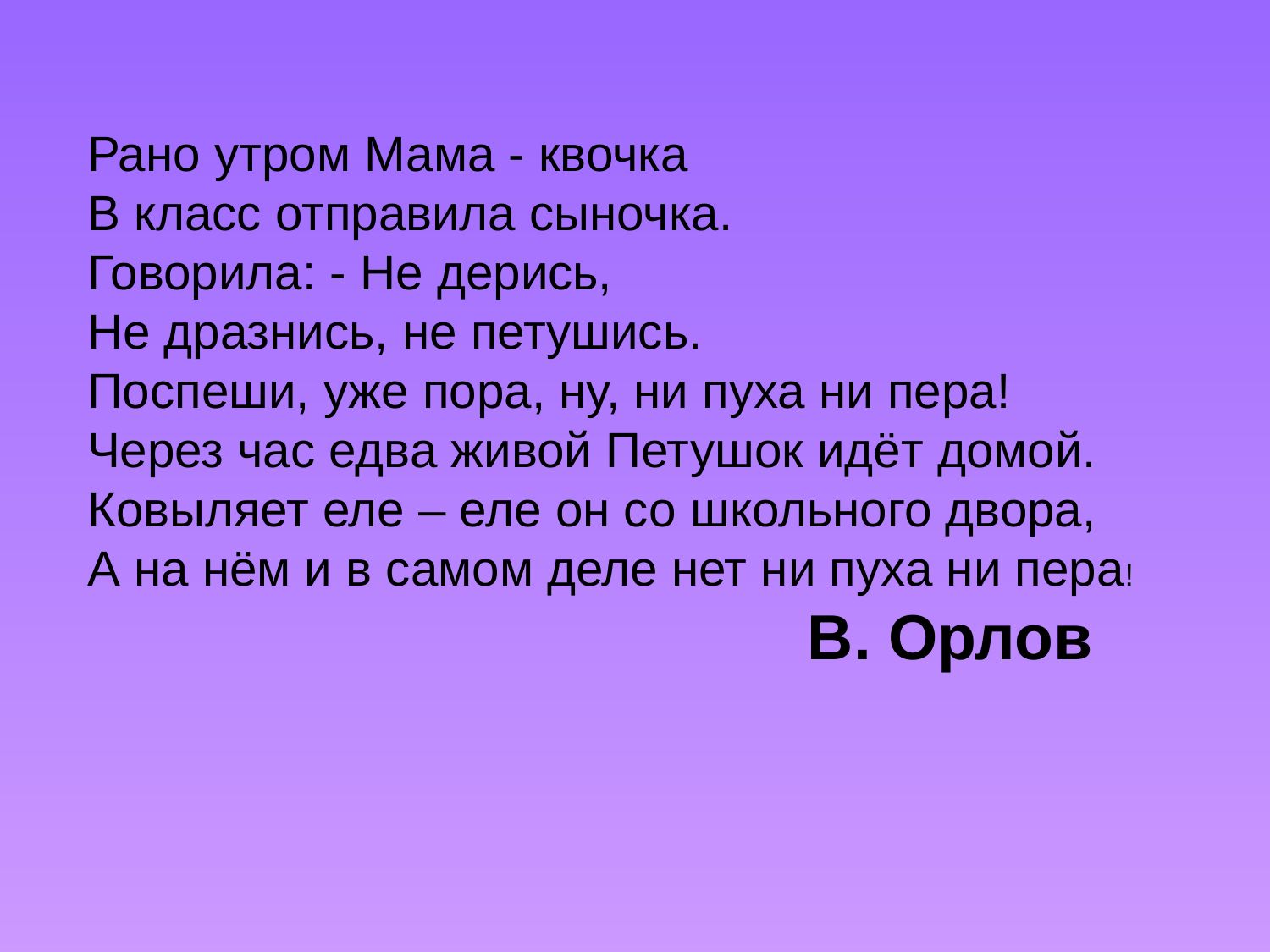

Рано утром Мама - квочка
В класс отправила сыночка.
Говорила: - Не дерись,
Не дразнись, не петушись.
Поспеши, уже пора, ну, ни пуха ни пера!
Через час едва живой Петушок идёт домой.
Ковыляет еле – еле он со школьного двора,
А на нём и в самом деле нет ни пуха ни пера!
                                         В. Орлов